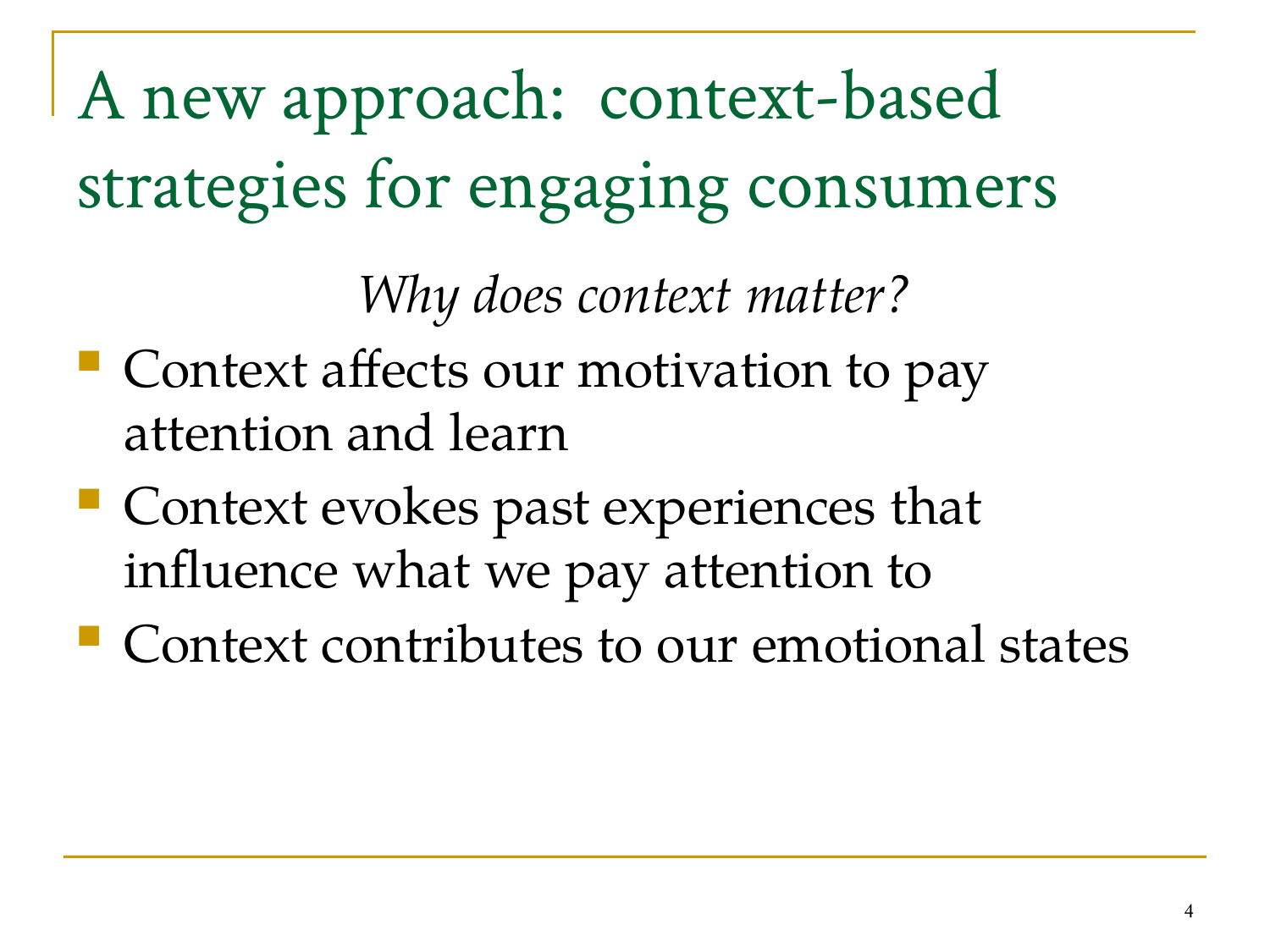

# A new approach:  context-based strategies for engaging consumers
Why does context matter?
Context affects our motivation to pay attention and learn
Context evokes past experiences that influence what we pay attention to
Context contributes to our emotional states

4